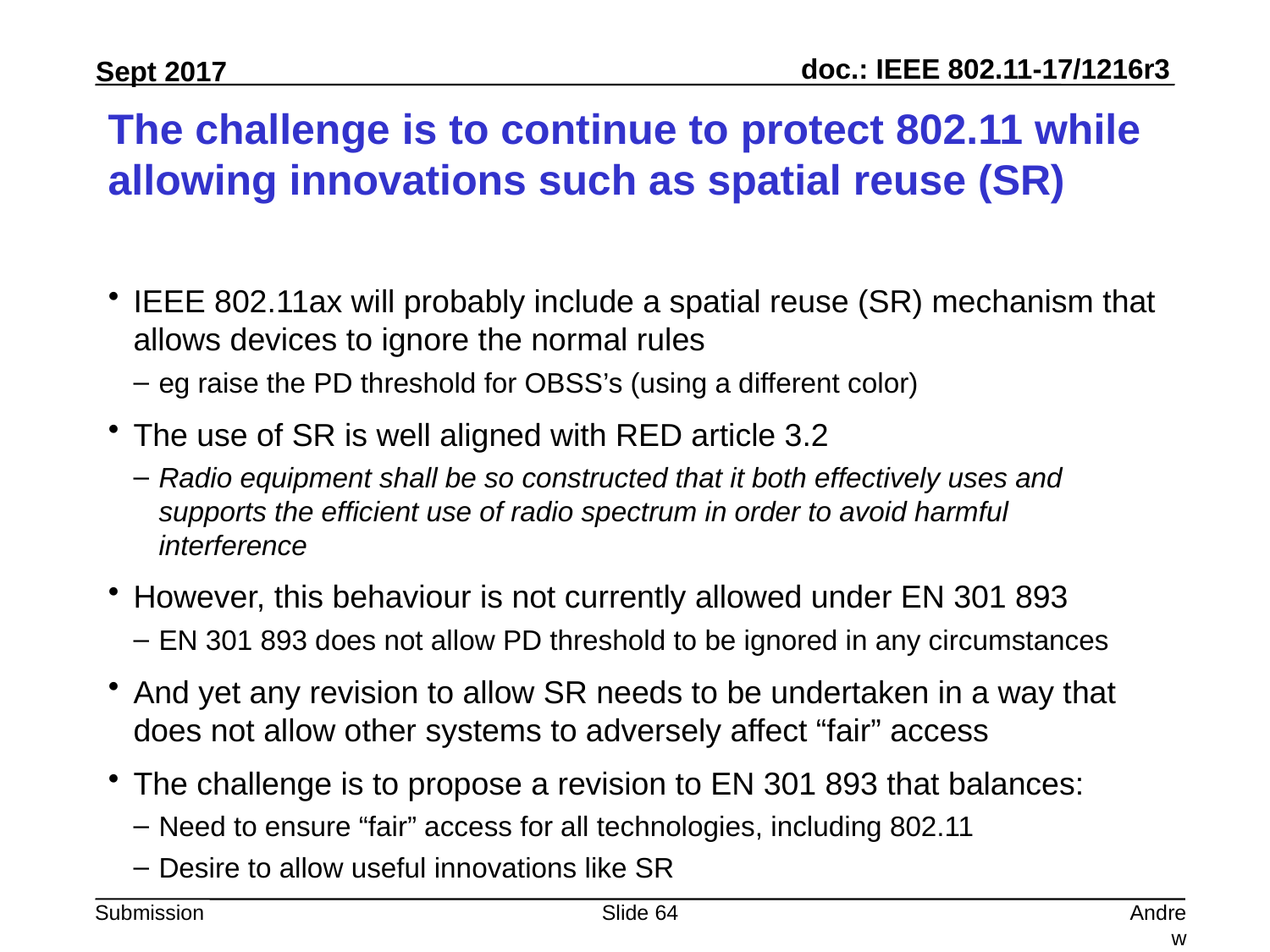

# The challenge is to continue to protect 802.11 while allowing innovations such as spatial reuse (SR)
IEEE 802.11ax will probably include a spatial reuse (SR) mechanism that allows devices to ignore the normal rules
eg raise the PD threshold for OBSS’s (using a different color)
The use of SR is well aligned with RED article 3.2
Radio equipment shall be so constructed that it both effectively uses and supports the efficient use of radio spectrum in order to avoid harmful interference
However, this behaviour is not currently allowed under EN 301 893
EN 301 893 does not allow PD threshold to be ignored in any circumstances
And yet any revision to allow SR needs to be undertaken in a way that does not allow other systems to adversely affect “fair” access
The challenge is to propose a revision to EN 301 893 that balances:
Need to ensure “fair” access for all technologies, including 802.11
Desire to allow useful innovations like SR
Slide 64
Andrew Myles, Cisco